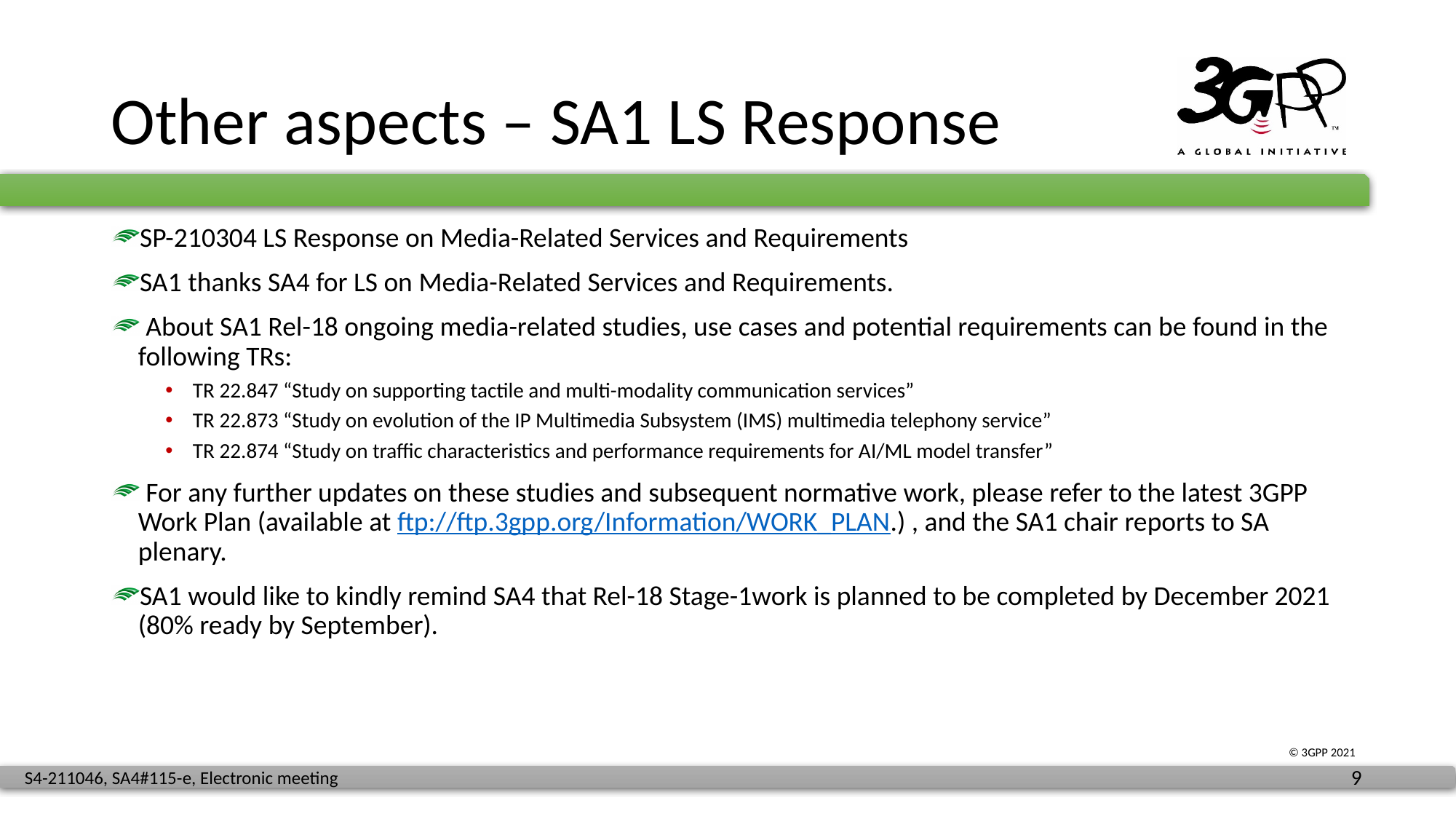

# Other aspects – SA1 LS Response
SP-210304 LS Response on Media-Related Services and Requirements
SA1 thanks SA4 for LS on Media-Related Services and Requirements.
 About SA1 Rel-18 ongoing media-related studies, use cases and potential requirements can be found in the following TRs:
TR 22.847 “Study on supporting tactile and multi-modality communication services”
TR 22.873 “Study on evolution of the IP Multimedia Subsystem (IMS) multimedia telephony service”
TR 22.874 “Study on traffic characteristics and performance requirements for AI/ML model transfer”
 For any further updates on these studies and subsequent normative work, please refer to the latest 3GPP Work Plan (available at ftp://ftp.3gpp.org/Information/WORK_PLAN.) , and the SA1 chair reports to SA plenary.
SA1 would like to kindly remind SA4 that Rel-18 Stage-1work is planned to be completed by December 2021 (80% ready by September).